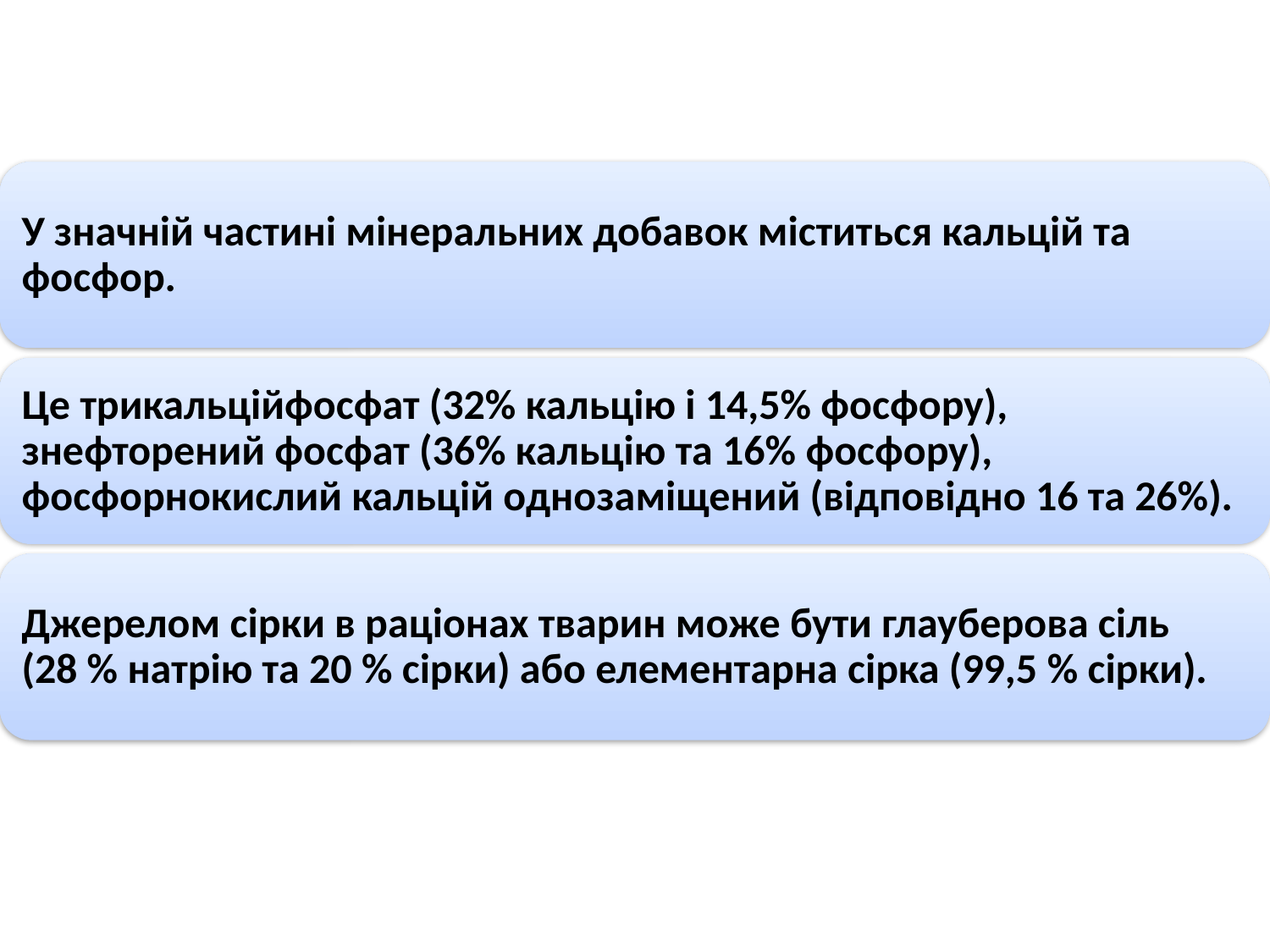

У значній частині мінеральних добавок міститься кальцій та фосфор.
Це трикальційфосфат (32% кальцію і 14,5% фосфору), знефторений фосфат (36% кальцію та 16% фосфору), фосфорнокислий кальцій однозаміщений (відповідно 16 та 26%).
Джерелом сірки в раціонах тварин може бути глауберова сіль (28 % натрію та 20 % сірки) або елементарна сірка (99,5 % сірки).